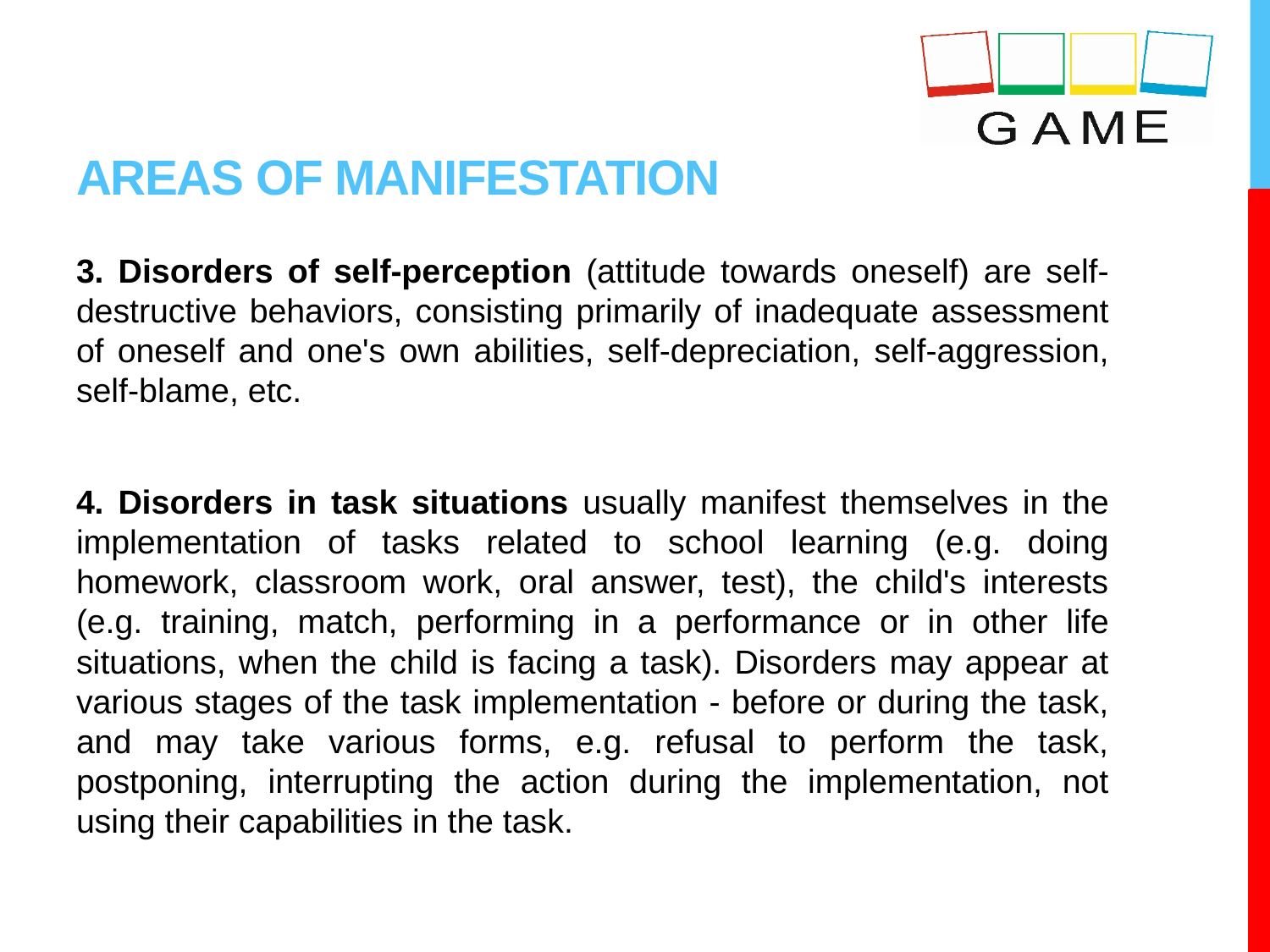

# AREAS OF MANIFESTATION
3. Disorders of self-perception (attitude towards oneself) are self-destructive behaviors, consisting primarily of inadequate assessment of oneself and one's own abilities, self-depreciation, self-aggression, self-blame, etc.

4. Disorders in task situations usually manifest themselves in the implementation of tasks related to school learning (e.g. doing homework, classroom work, oral answer, test), the child's interests (e.g. training, match, performing in a performance or in other life situations, when the child is facing a task). Disorders may appear at various stages of the task implementation - before or during the task, and may take various forms, e.g. refusal to perform the task, postponing, interrupting the action during the implementation, not using their capabilities in the task.